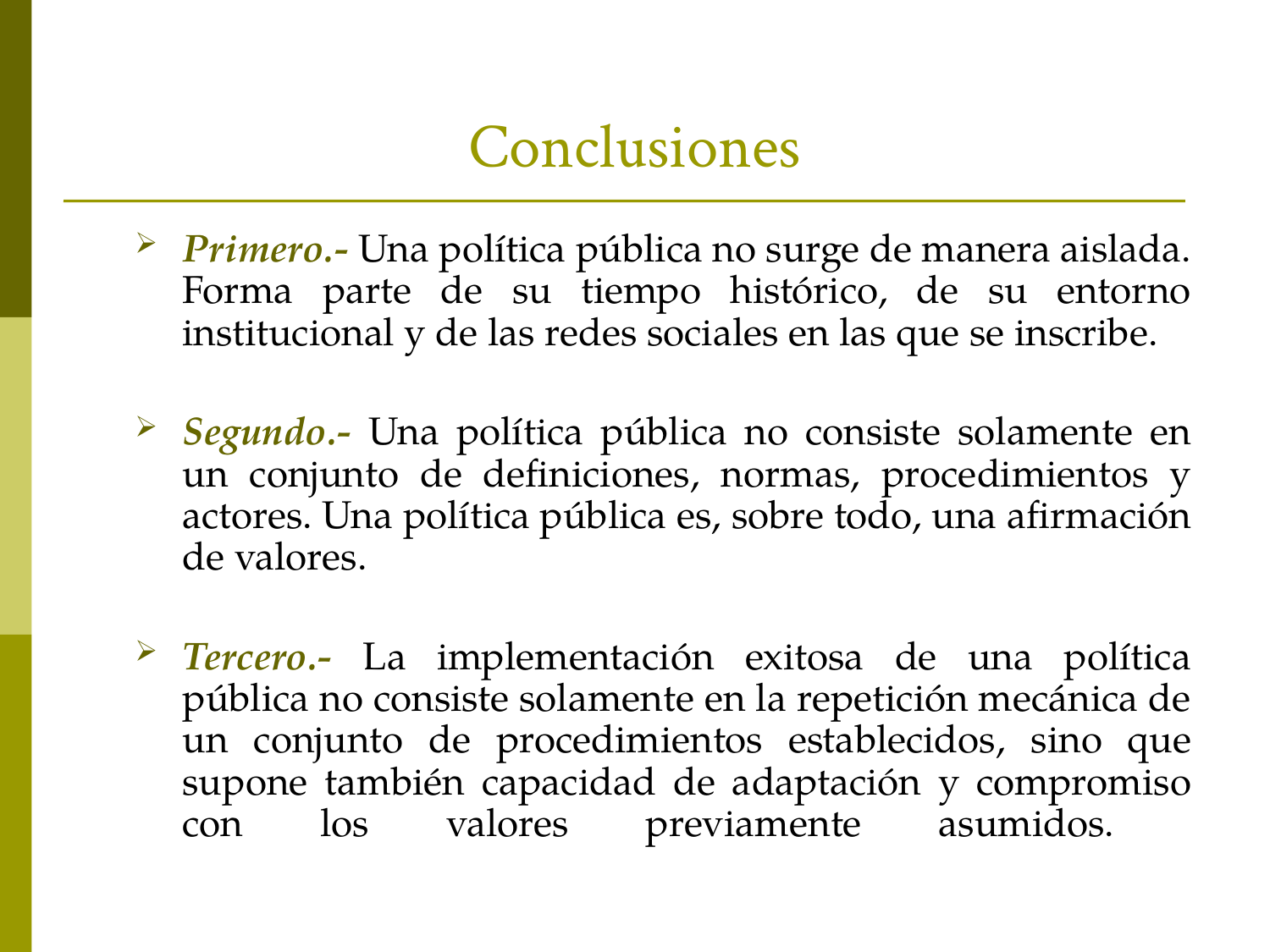

# Conclusiones
Primero.- Una política pública no surge de manera aislada. Forma parte de su tiempo histórico, de su entorno institucional y de las redes sociales en las que se inscribe.

Segundo.- Una política pública no consiste solamente en un conjunto de definiciones, normas, procedimientos y actores. Una política pública es, sobre todo, una afirmación de valores.

Tercero.- La implementación exitosa de una política pública no consiste solamente en la repetición mecánica de un conjunto de procedimientos establecidos, sino que supone también capacidad de adaptación y compromiso con los valores previamente asumidos.